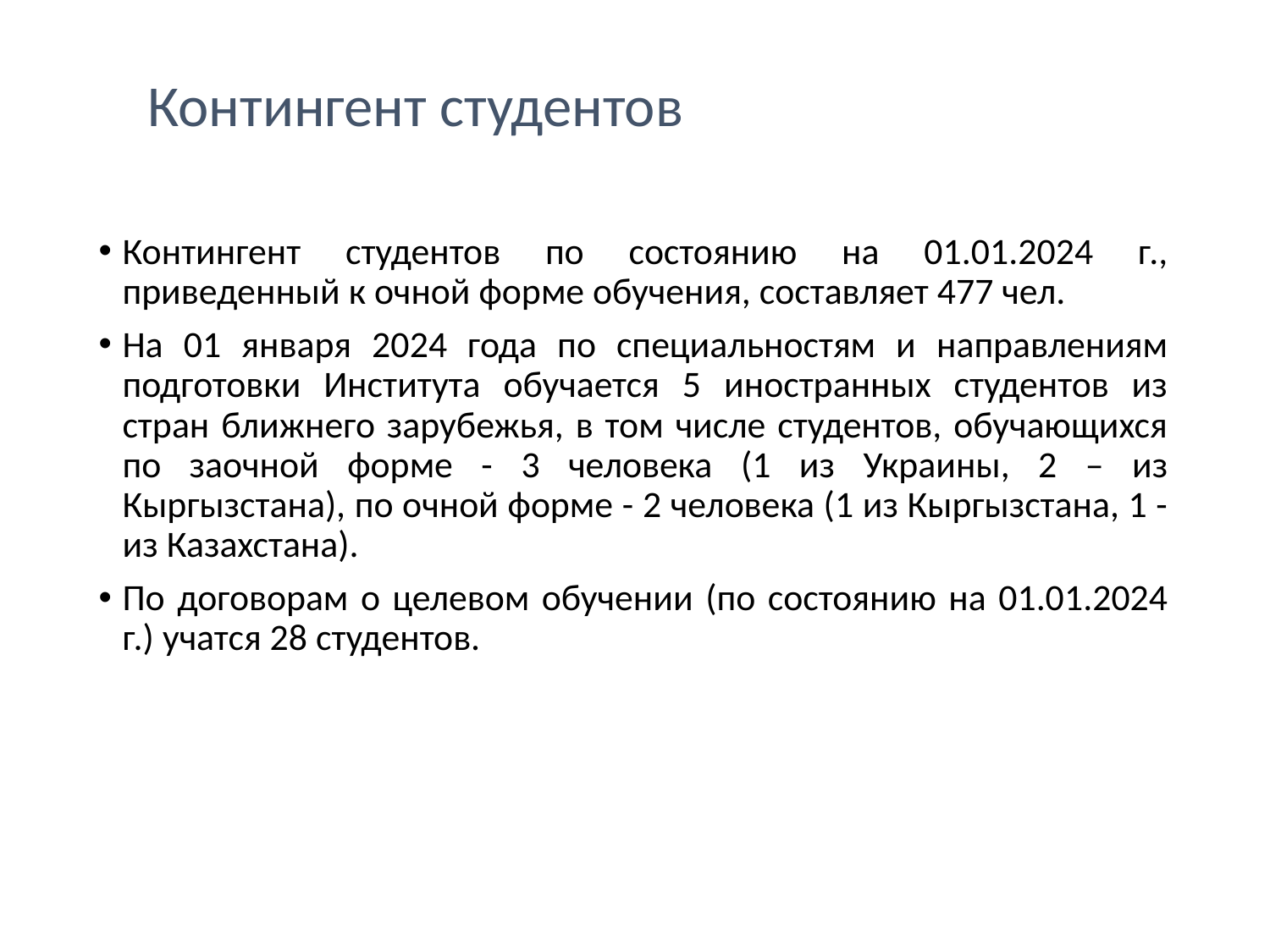

# Контингент студентов
Контингент студентов по состоянию на 01.01.2024 г., приведенный к очной форме обучения, составляет 477 чел.
На 01 января 2024 года по специальностям и направлениям подготовки Института обучается 5 иностранных студентов из стран ближнего зарубежья, в том числе студентов, обучающихся по заочной форме - 3 человека (1 из Украины, 2 – из Кыргызстана), по очной форме - 2 человека (1 из Кыргызстана, 1 - из Казахстана).
По договорам о целевом обучении (по состоянию на 01.01.2024 г.) учатся 28 студентов.